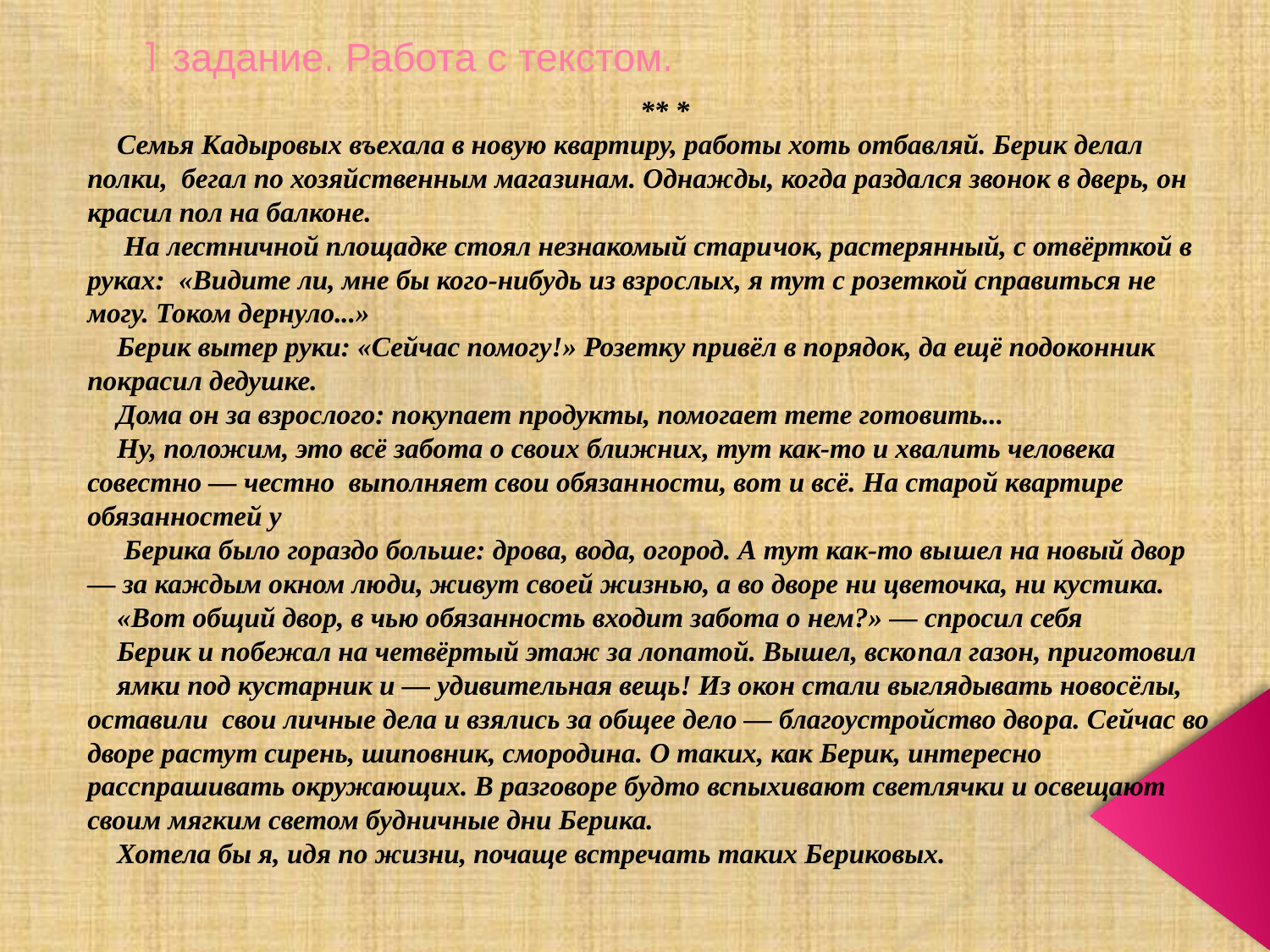

# 1 задание. Работа с текстом.
** *
Семья Кадыровых въехала в новую квартиру, работы хоть отбавляй. Берик делал полки,  бегал по хозяйственным мага­зинам. Однажды, когда раздался звонок в дверь, он красил пол на балконе.
 На лестничной площадке стоял незнакомый стари­чок, растерянный, с отвёрткой в руках:  «Видите ли, мне бы кого-нибудь из взрослых, я тут с розеткой справиться не могу. Током дернуло...»
Берик вытер руки: «Сейчас помогу!» Розетку привёл в по­рядок, да ещё подоконник покрасил дедушке.
Дома он за взрослого: покупает продукты, помогает тете готовить...
Ну, положим, это всё забота о своих ближних, тут как-то и хвалить человека совестно — честно  выполняет свои обязан­ности, вот и всё. На старой квартире обязанностей у
 Берика было гораздо больше: дрова, вода, огород. А тут как-то вы­шел на новый двор — за каждым окном люди, живут своей жизнью, а во дворе ни цветочка, ни кустика.
«Вот общий двор, в чью обязанность входит забота о нем?» — спросил себя
Берик и побежал на четвёртый этаж за лопатой. Вышел, вско­пал газон, приготовил
ямки под кустарник и — удивительная вещь! Из окон стали выглядывать новосёлы, оставили  свои личные дела и взялись за общее дело — благоустройство дво­ра. Сейчас во дворе растут сирень, шиповник, смородина. О таких, как Берик, интересно расспрашивать окружаю­щих. В разговоре будто вспыхивают светлячки и освещают своим мягким светом будничные дни Берика.
Хотела бы я, идя по жизни, почаще встречать таких Бериковых.